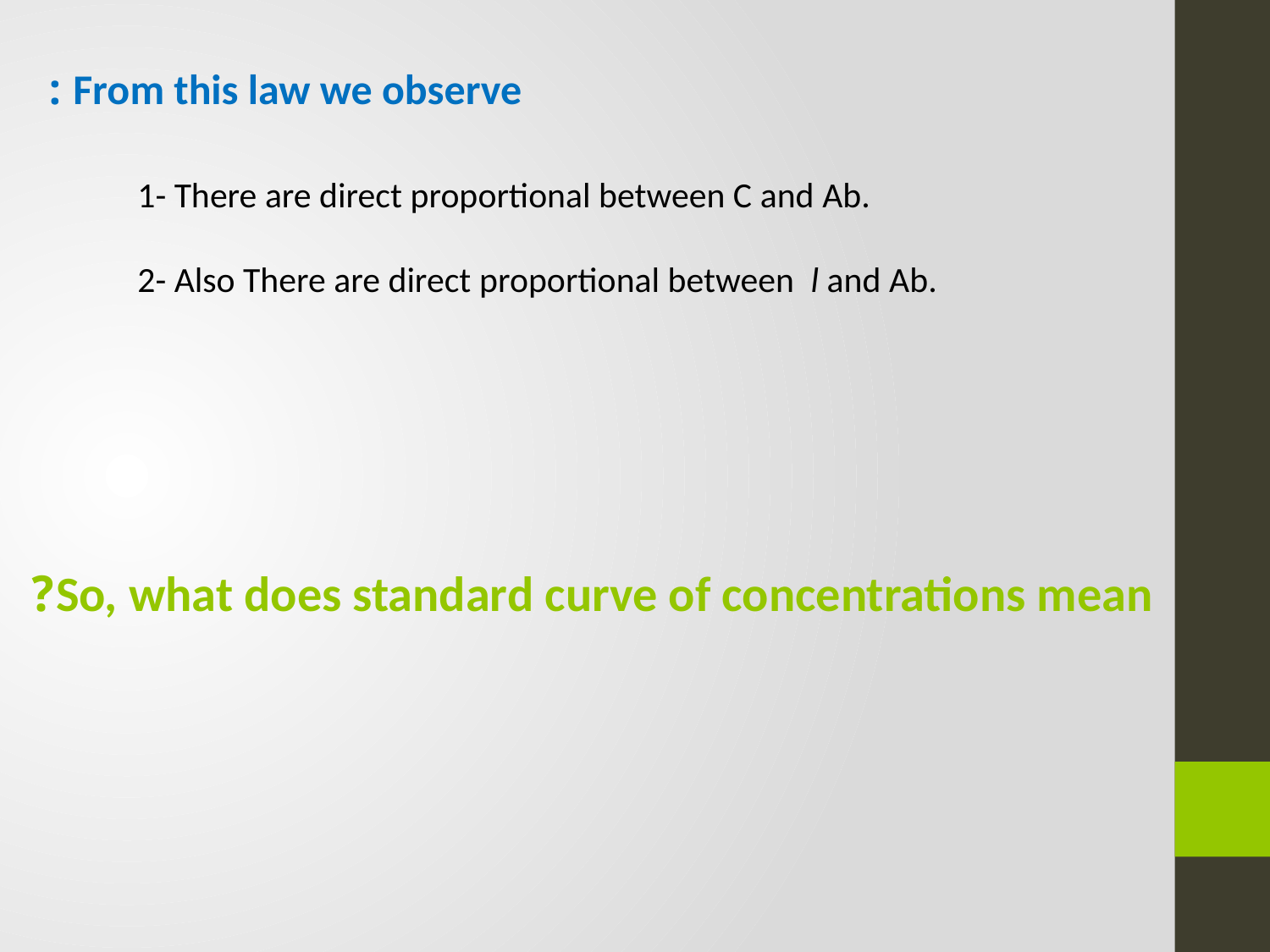

From this law we observe :
1- There are direct proportional between C and Ab.

2- Also There are direct proportional between  l and Ab.
So, what does standard curve of concentrations mean?